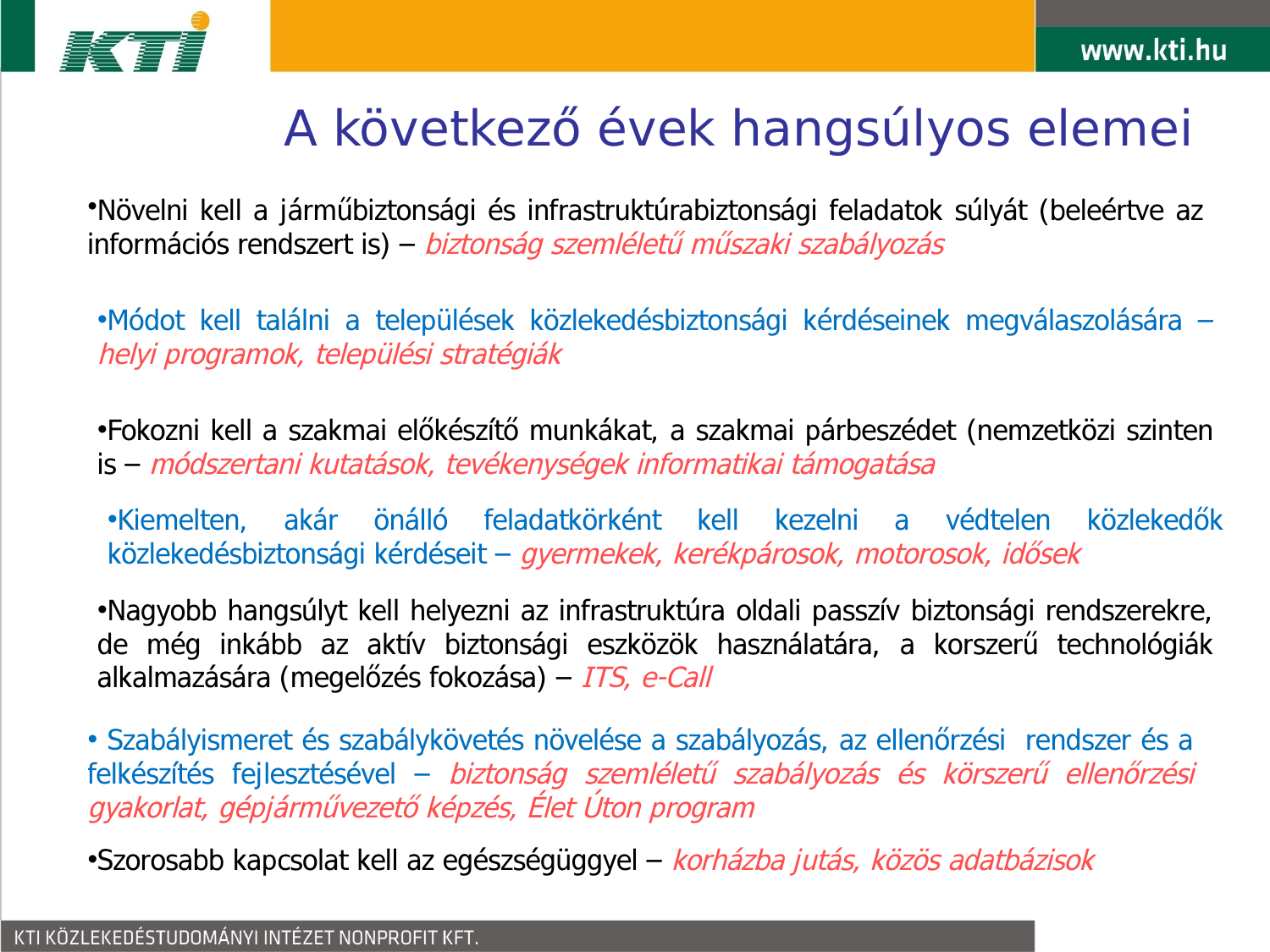

# A következő évek hangsúlyos elemei
Növelni kell a járműbiztonsági és infrastruktúrabiztonsági feladatok súlyát (beleértve az információs rendszert is) – biztonság szemléletű műszaki szabályozás

Módot kell találni a települések közlekedésbiztonsági kérdéseinek megválaszolására –helyi programok, települési stratégiák

Fokozni kell a szakmai előkészítő munkákat, a szakmai párbeszédet (nemzetközi szinten is – módszertani kutatások, tevékenységek informatikai támogatása

Kiemelten, akár önálló feladatkörként kell kezelni a védtelen közlekedők közlekedésbiztonsági kérdéseit – gyermekek, kerékpárosok, motorosok, idősek

Nagyobb hangsúlyt kell helyezni az infrastruktúra oldali passzív biztonsági rendszerekre, de még inkább az aktív biztonsági eszközök használatára, a korszerű technológiák alkalmazására (megelőzés fokozása) – ITS, e-Call

 Szabályismeret és szabálykövetés növelése a szabályozás, az ellenőrzési  rendszer és a felkészítés fejlesztésével – biztonság szemléletű szabályozás és körszerű ellenőrzési gyakorlat, gépjárművezető képzés, Élet Úton program

Szorosabb kapcsolat kell az egészségüggyel – korházba jutás, közös adatbázisok